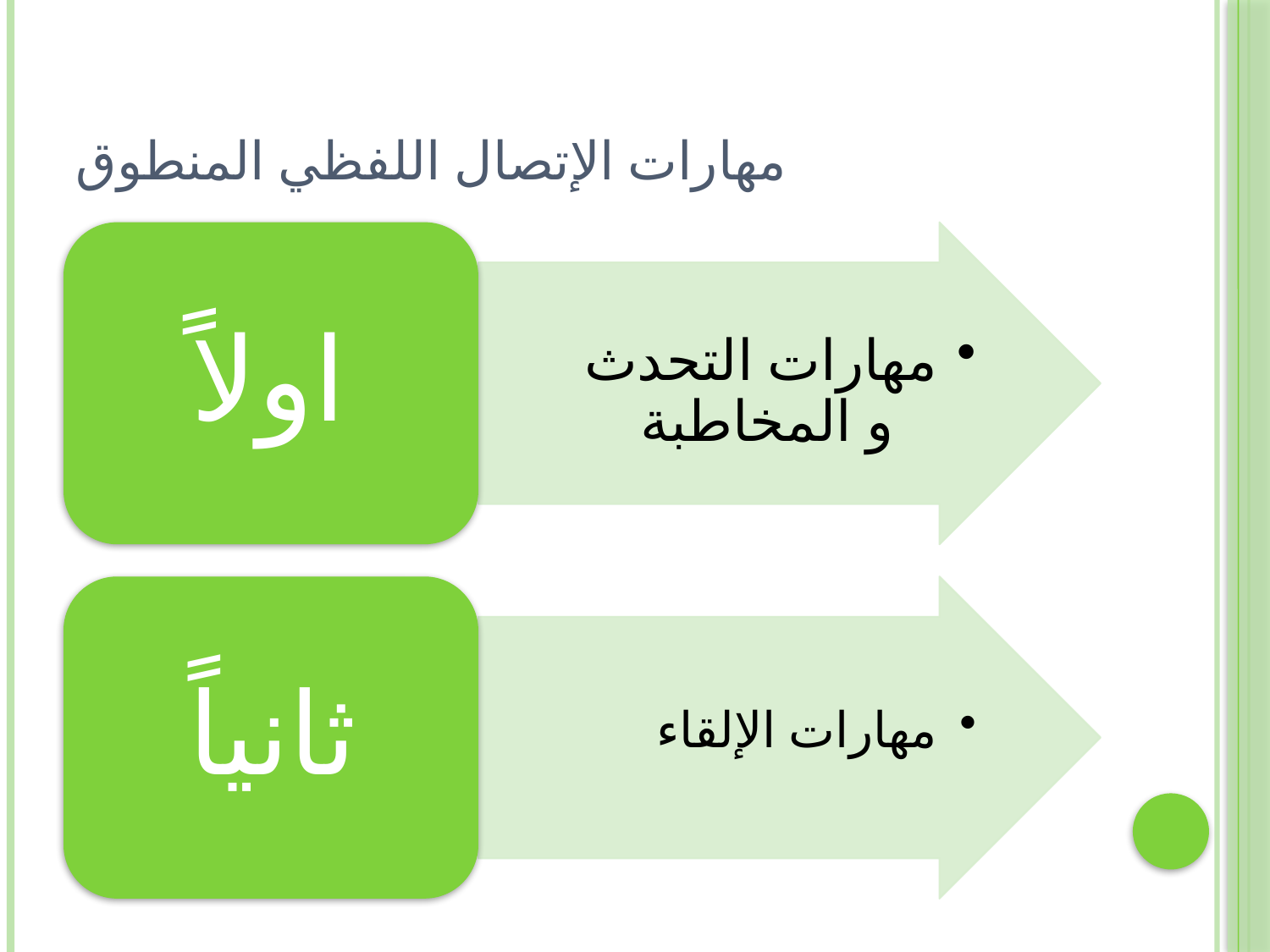

# مهارات الإتصال اللفظي المنطوق

مهارات التحدث           و المخاطبة
اولاً

مهارات الإلقاء

ثانياً